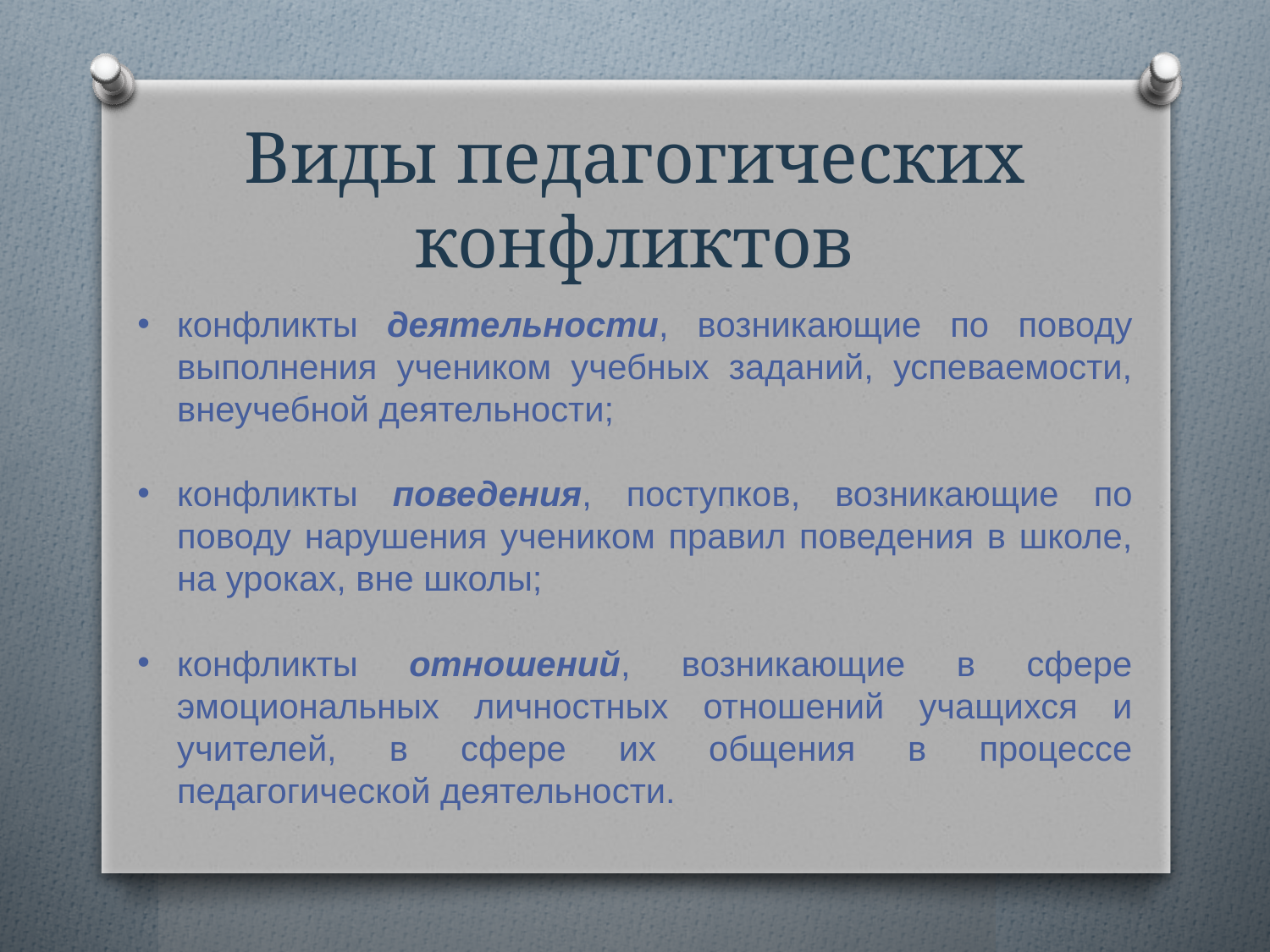

# Виды педагогических конфликтов
конфликты деятельности, возникающие по поводу выполнения учеником учебных заданий, успеваемости, внеучебной деятельности;

конфликты поведения, поступков, возникающие по поводу нарушения учеником правил поведения в школе, на уроках, вне школы;

конфликты отношений, возникающие в сфере эмоциональных личностных отношений учащихся и учителей, в сфере их общения в процессе педагогической деятельности.